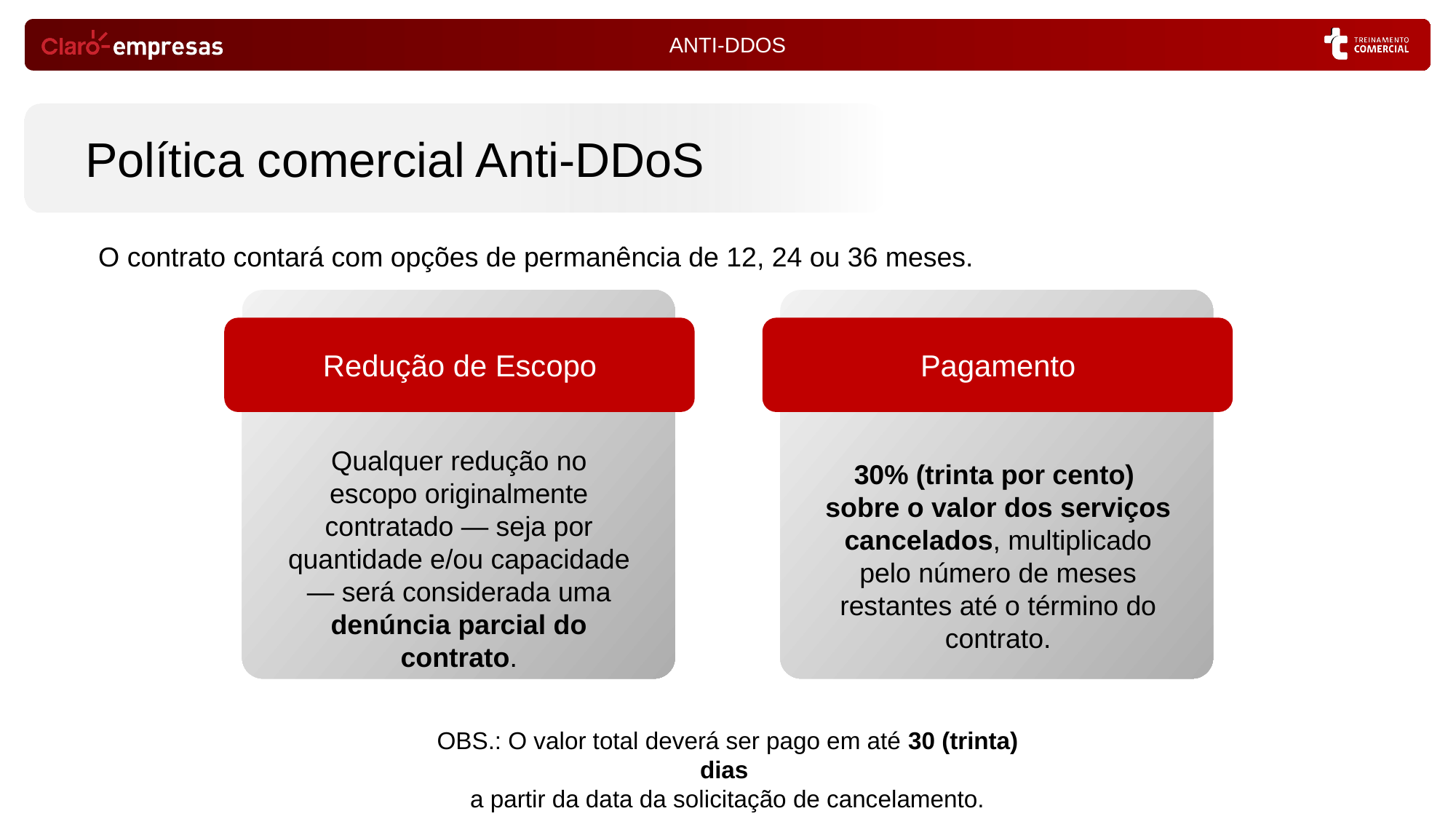

Política comercial Anti-DDoS
O contrato contará com opções de permanência de 12, 24 ou 36 meses.

Redução de Escopo
Qualquer redução no escopo originalmente contratado — seja por quantidade e/ou capacidade — será considerada uma denúncia parcial do contrato.

Pagamento
30% (trinta por cento)
sobre o valor dos serviços cancelados, multiplicado pelo número de meses restantes até o término do contrato.
OBS.: O valor total deverá ser pago em até 30 (trinta) dias 
a partir da data da solicitação de cancelamento.